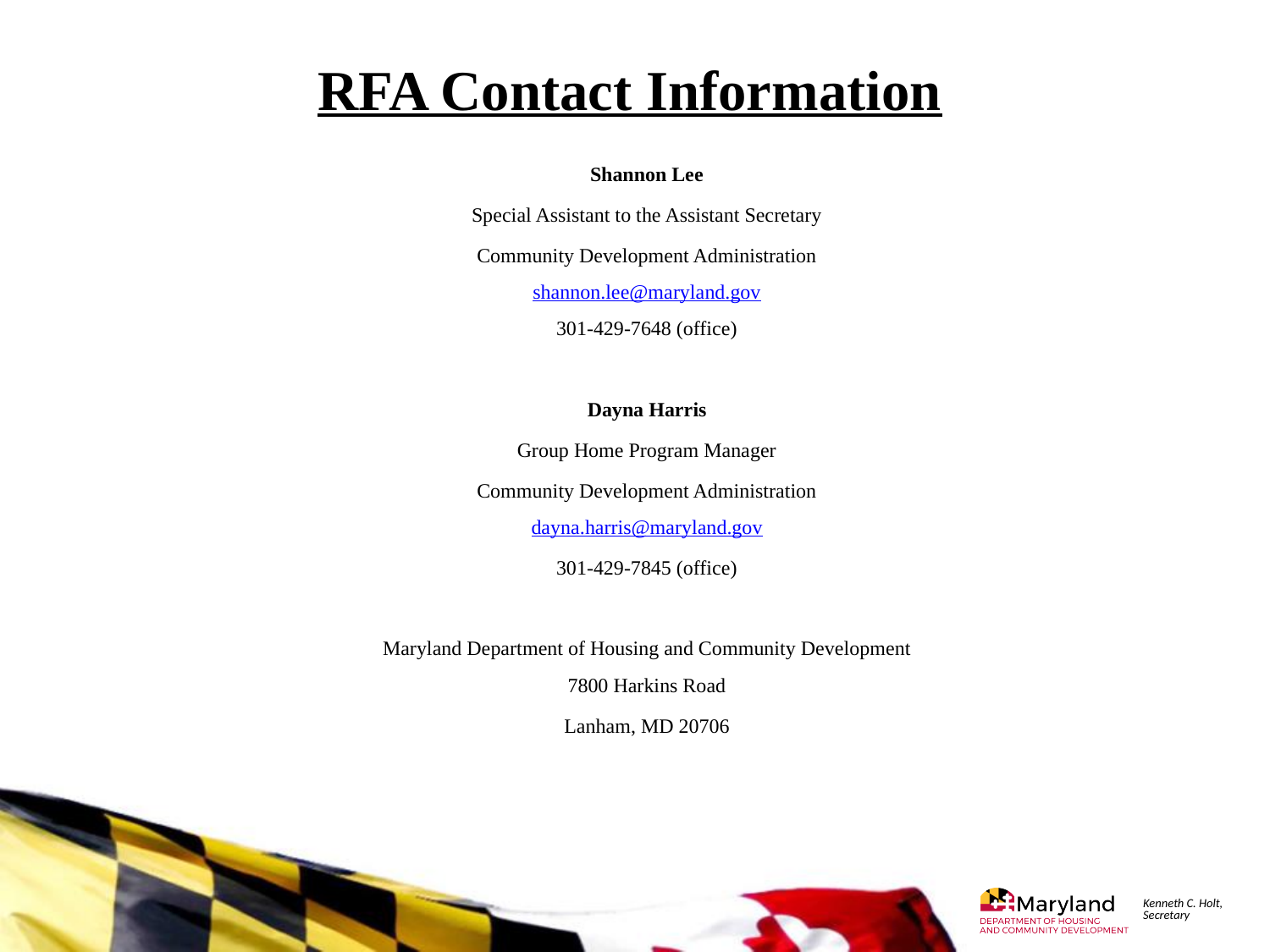

RFA Contact Information
Shannon Lee
Special Assistant to the Assistant Secretary
Community Development Administration
shannon.lee@maryland.gov
301-429-7648 (office)

Dayna Harris
Group Home Program Manager
Community Development Administration
dayna.harris@maryland.gov
301-429-7845 (office)

Maryland Department of Housing and Community Development
7800 Harkins Road
Lanham, MD 20706